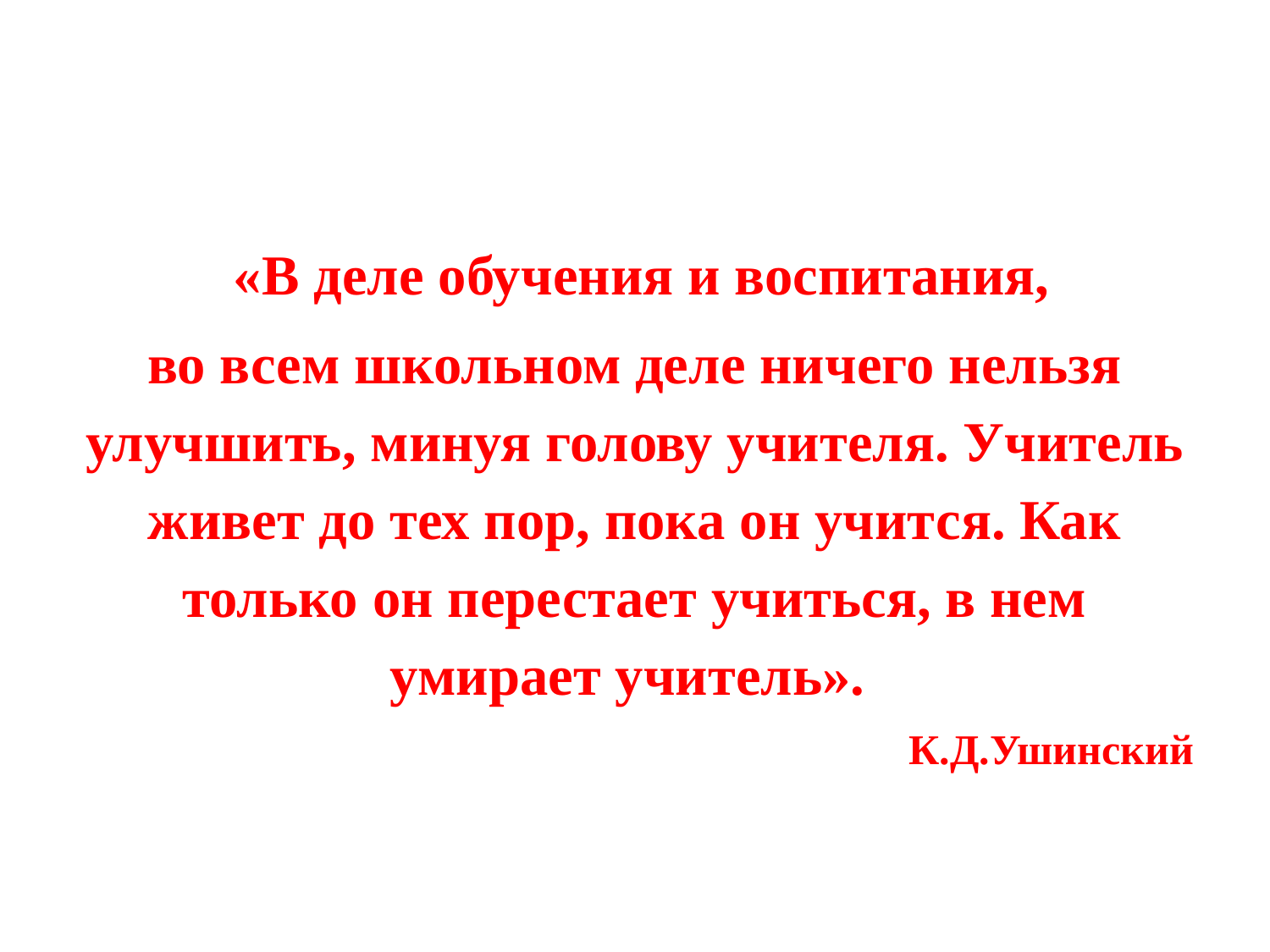

#
 «В деле обучения и воспитания,
во всем школьном деле ничего нельзя улучшить, минуя голову учителя. Учитель живет до тех пор, пока он учится. Как только он перестает учиться, в нем умирает учитель».
К.Д.Ушинский